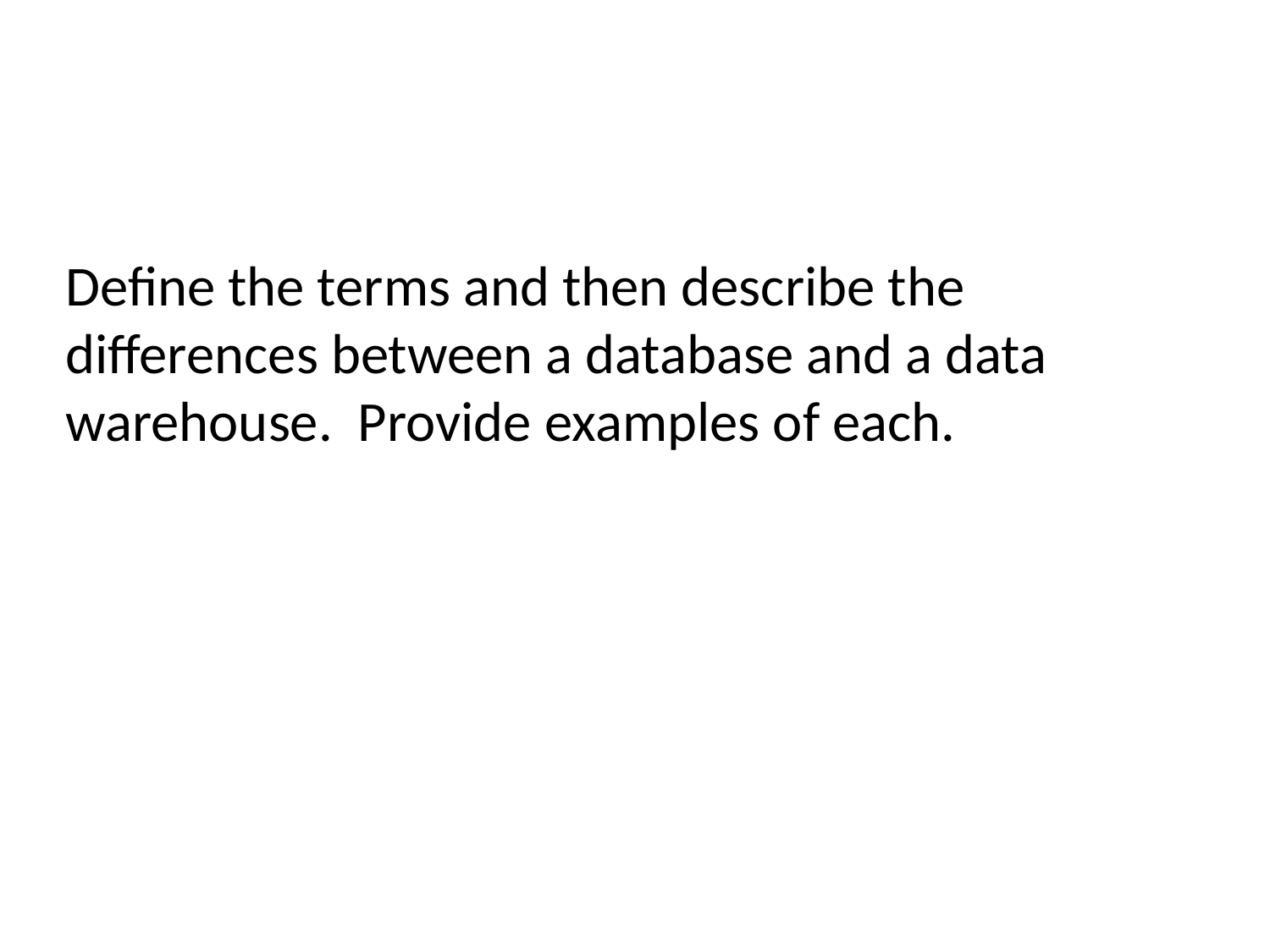

Define the terms and then describe the differences between a database and a data warehouse.  Provide examples of each.